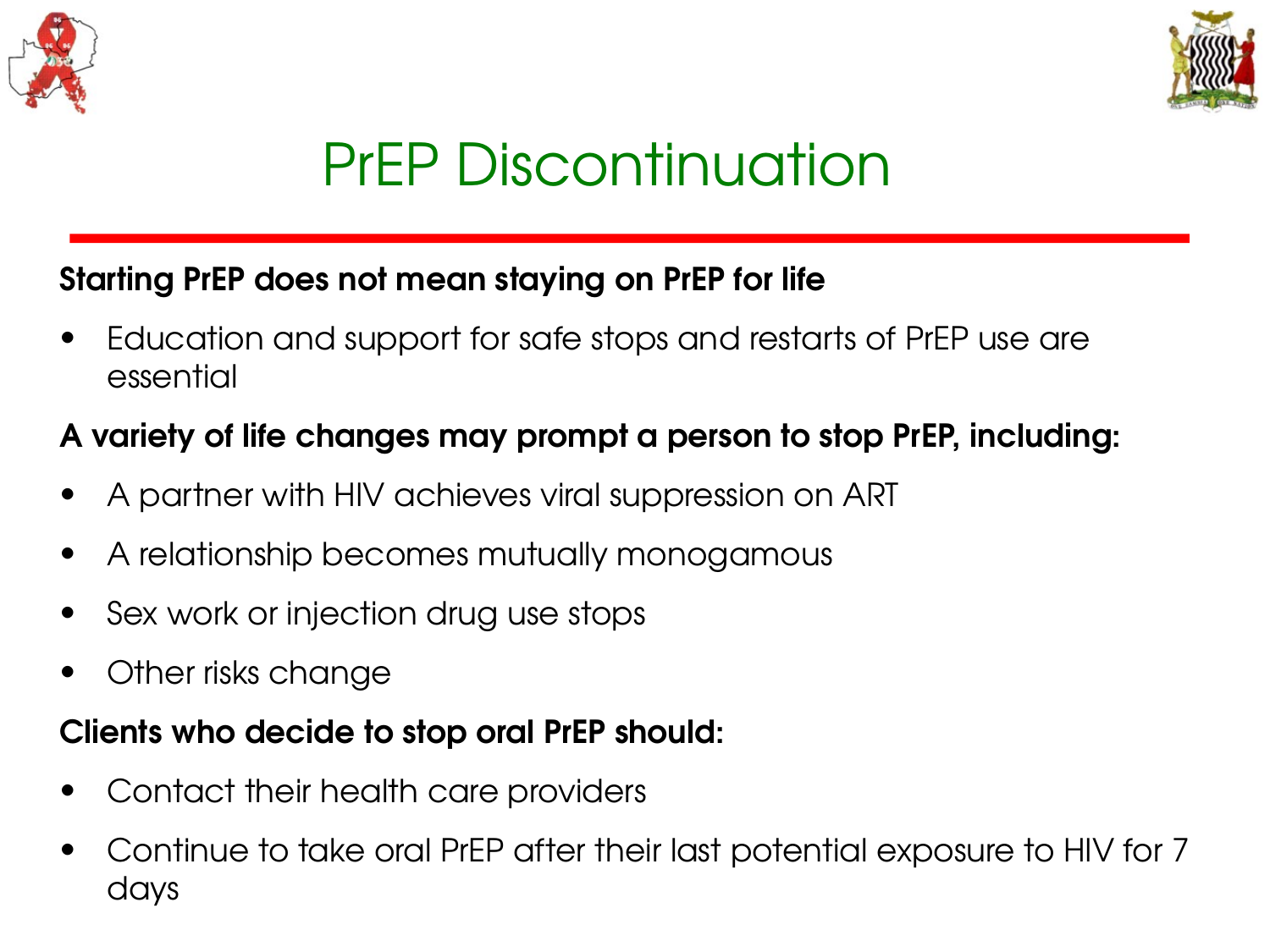

PrEP Discontinuation
Starting PrEP does not mean staying on PrEP for life​
Education and support for safe stops and restarts of PrEP use are essential ​
A variety of life changes may prompt a person to stop PrEP, including:​
A partner with HIV achieves viral suppression on ART
A relationship becomes mutually monogamous
Sex work or injection drug use stops
Other risks change
Clients who decide to stop oral PrEP should:​
Contact their health care providers
Continue to take oral PrEP after their last potential exposure to HIV for 7 days